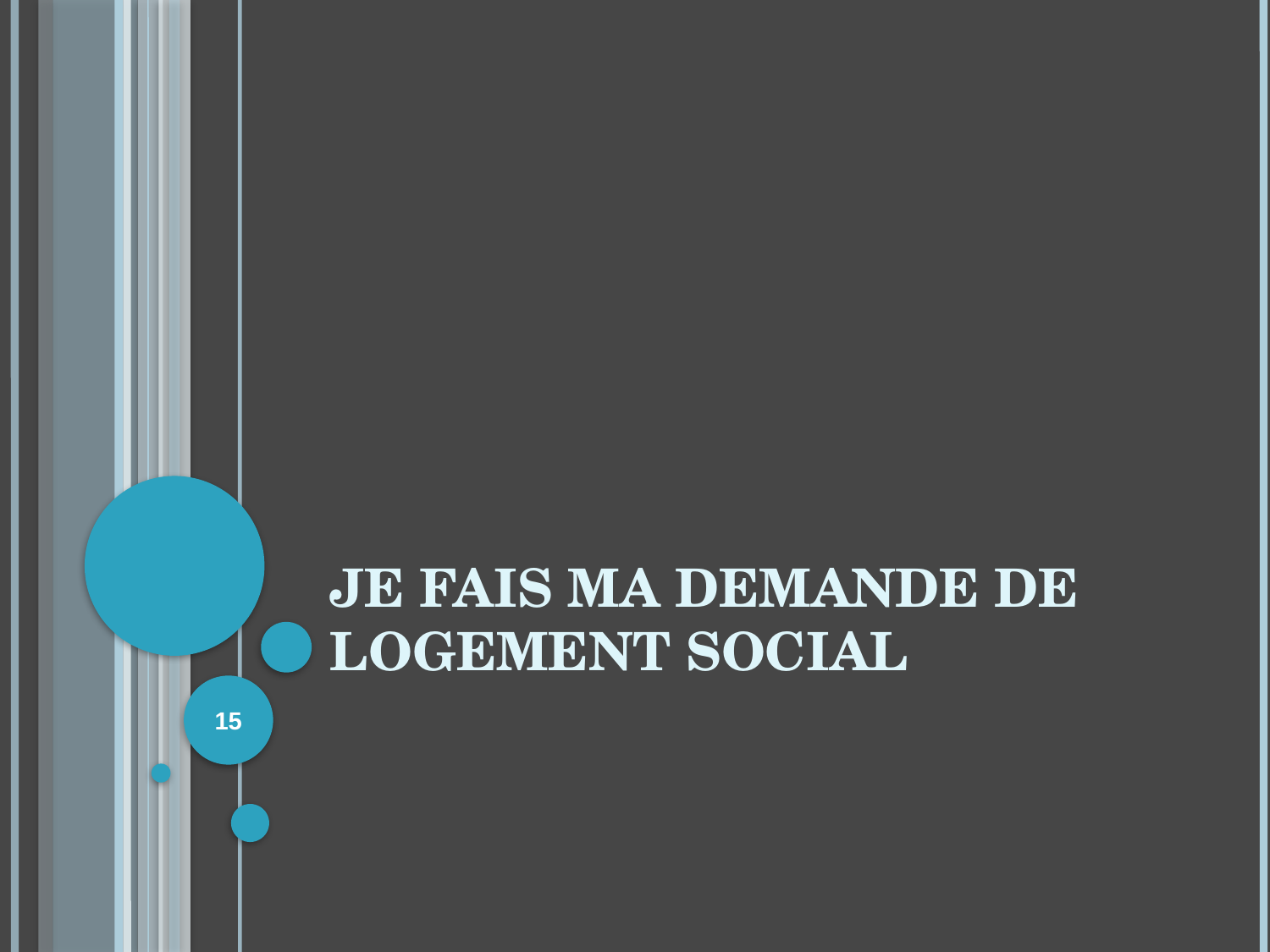

# Je fais ma demande de logement social
15